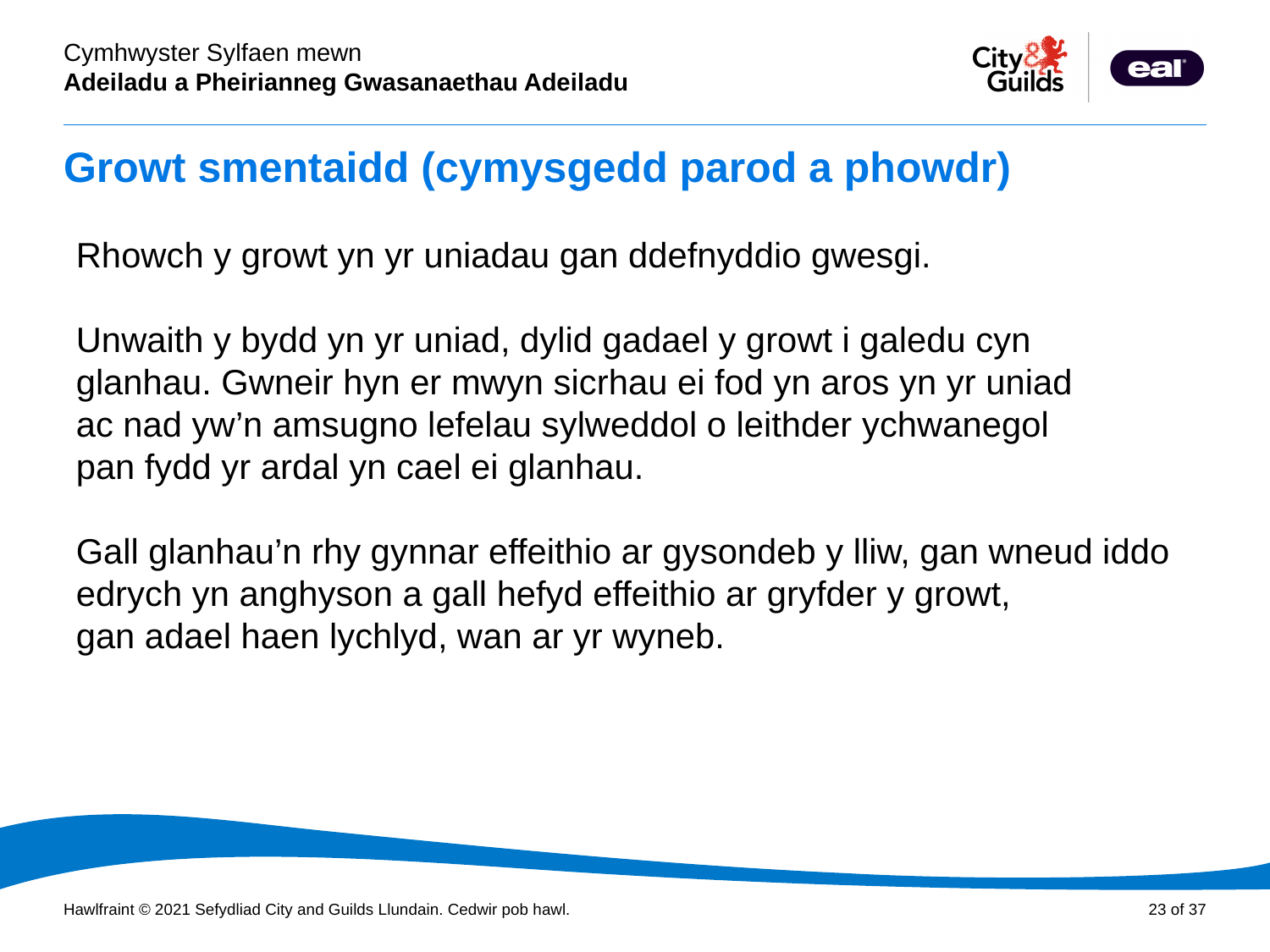

# Growt smentaidd (cymysgedd parod a phowdr)
Rhowch y growt yn yr uniadau gan ddefnyddio gwesgi.

Unwaith y bydd yn yr uniad, dylid gadael y growt i galedu cyn
glanhau. Gwneir hyn er mwyn sicrhau ei fod yn aros yn yr uniad
ac nad yw’n amsugno lefelau sylweddol o leithder ychwanegol
pan fydd yr ardal yn cael ei glanhau.

Gall glanhau’n rhy gynnar effeithio ar gysondeb y lliw, gan wneud iddo edrych yn anghyson a gall hefyd effeithio ar gryfder y growt,
gan adael haen lychlyd, wan ar yr wyneb.